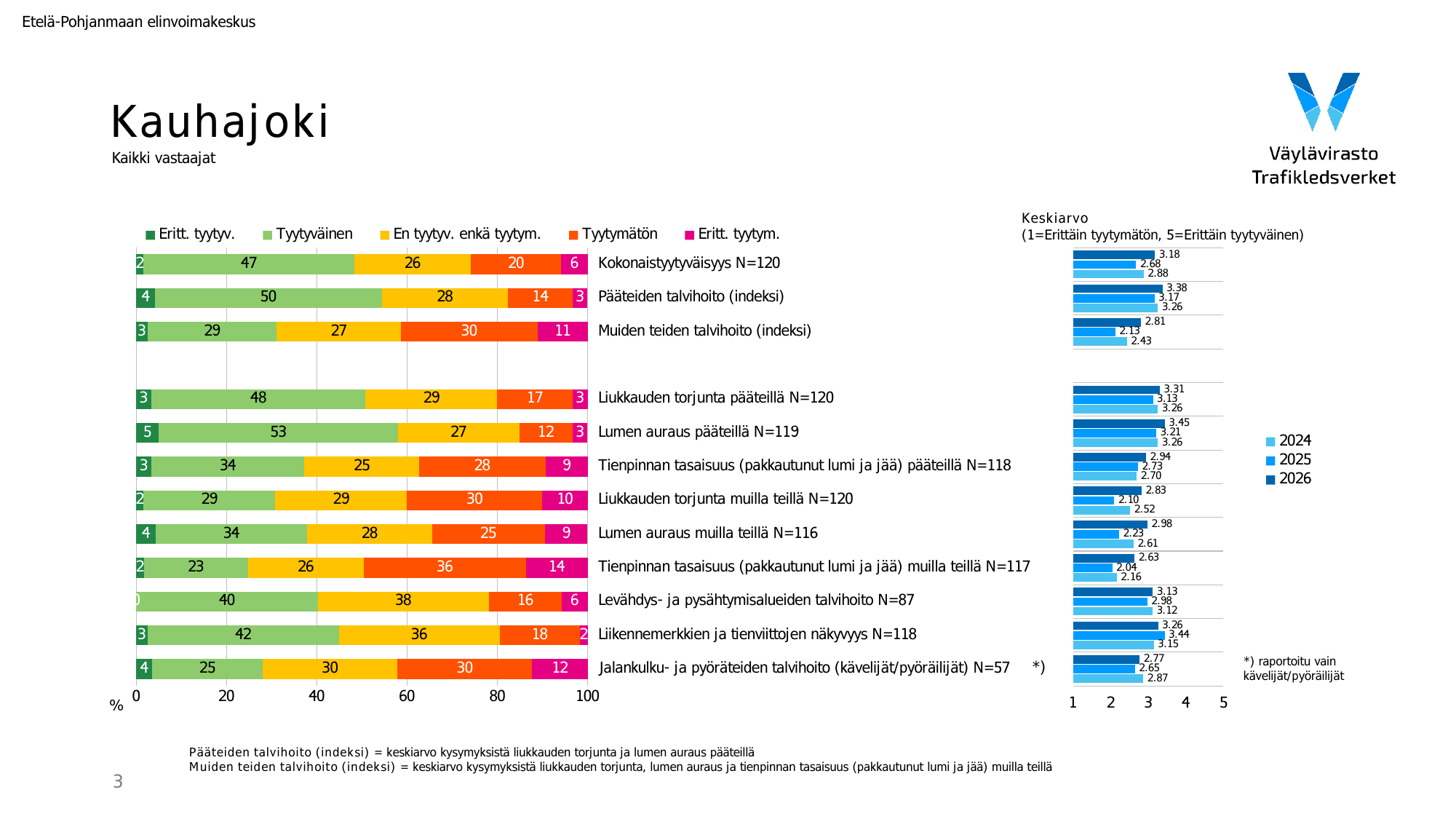

Etelä-Pohjanmaan elinvoimakeskus
# Kauhajoki
Kaikki vastaajat
Keskiarvo
(1=Erittäin tyytymätön, 5=Erittäin tyytyväinen)

### Chart

| Category | Eritt. tyytyv. | Tyytyväinen | En tyytyv. enkä tyytym. | Tyytymätön | Eritt. tyytym. |
|---|---|---|---|---|---|
| Kokonaistyytyväisyys N=120 | 1.6666666666666667 | 46.666666666666664 | 25.833333333333336 | 20.0 | 5.833333333333333 |
| Pääteiden talvihoito (indeksi) | 4.184100418410042 | 50.2092050209205 | 28.03347280334728 | 14.225941422594142 | 3.3472803347280333 |
| Muiden teiden talvihoito (indeksi) | 2.54957507082153 | 28.611898016997166 | 27.478753541076486 | 30.311614730878187 | 11.048158640226628 |
|  | None | None | None | None | None |
| Liukkauden torjunta pääteillä N=120 | 3.3333333333333335 | 47.5 | 29.166666666666668 | 16.666666666666664 | 3.3333333333333335 |
| Lumen auraus pääteillä N=119 | 5.042016806722689 | 52.94117647058824 | 26.89075630252101 | 11.76470588235294 | 3.361344537815126 |
| Tienpinnan tasaisuus (pakkautunut lumi ja jää) pääteillä N=118 | 3.389830508474576 | 33.89830508474576 | 25.423728813559322 | 27.966101694915253 | 9.322033898305085 |
| Liukkauden torjunta muilla teillä N=120 | 1.6666666666666667 | 29.166666666666668 | 29.166666666666668 | 30.0 | 10.0 |
| Lumen auraus muilla teillä N=116 | 4.310344827586207 | 33.62068965517241 | 27.586206896551722 | 25.0 | 9.482758620689655 |
| Tienpinnan tasaisuus (pakkautunut lumi ja jää) muilla teillä N=117 | 1.7094017094017095 | 23.076923076923077 | 25.64102564102564 | 35.8974358974359 | 13.675213675213676 |
| Levähdys- ja pysähtymisalueiden talvihoito N=87 | 0.0 | 40.229885057471265 | 37.93103448275862 | 16.091954022988507 | 5.747126436781609 |
| Liikennemerkkien ja tienviittojen näkyvyys N=118 | 2.5423728813559325 | 42.3728813559322 | 35.59322033898305 | 17.796610169491526 | 1.694915254237288 |
| Jalankulku- ja pyöräteiden talvihoito (kävelijät/pyöräilijät) N=57 | 3.508771929824561 | 24.561403508771928 | 29.82456140350877 | 29.82456140350877 | 12.280701754385964 |

### Chart

| Category | 2026 | 2025 | 2024 |
|---|---|---|---|
*) raportoitu vain
kävelijät/pyöräilijät
*)
%
Pääteiden talvihoito (indeksi) = keskiarvo kysymyksistä liukkauden torjunta ja lumen auraus pääteillä
Muiden teiden talvihoito (indeksi) = keskiarvo kysymyksistä liukkauden torjunta, lumen auraus ja tienpinnan tasaisuus (pakkautunut lumi ja jää) muilla teillä

3